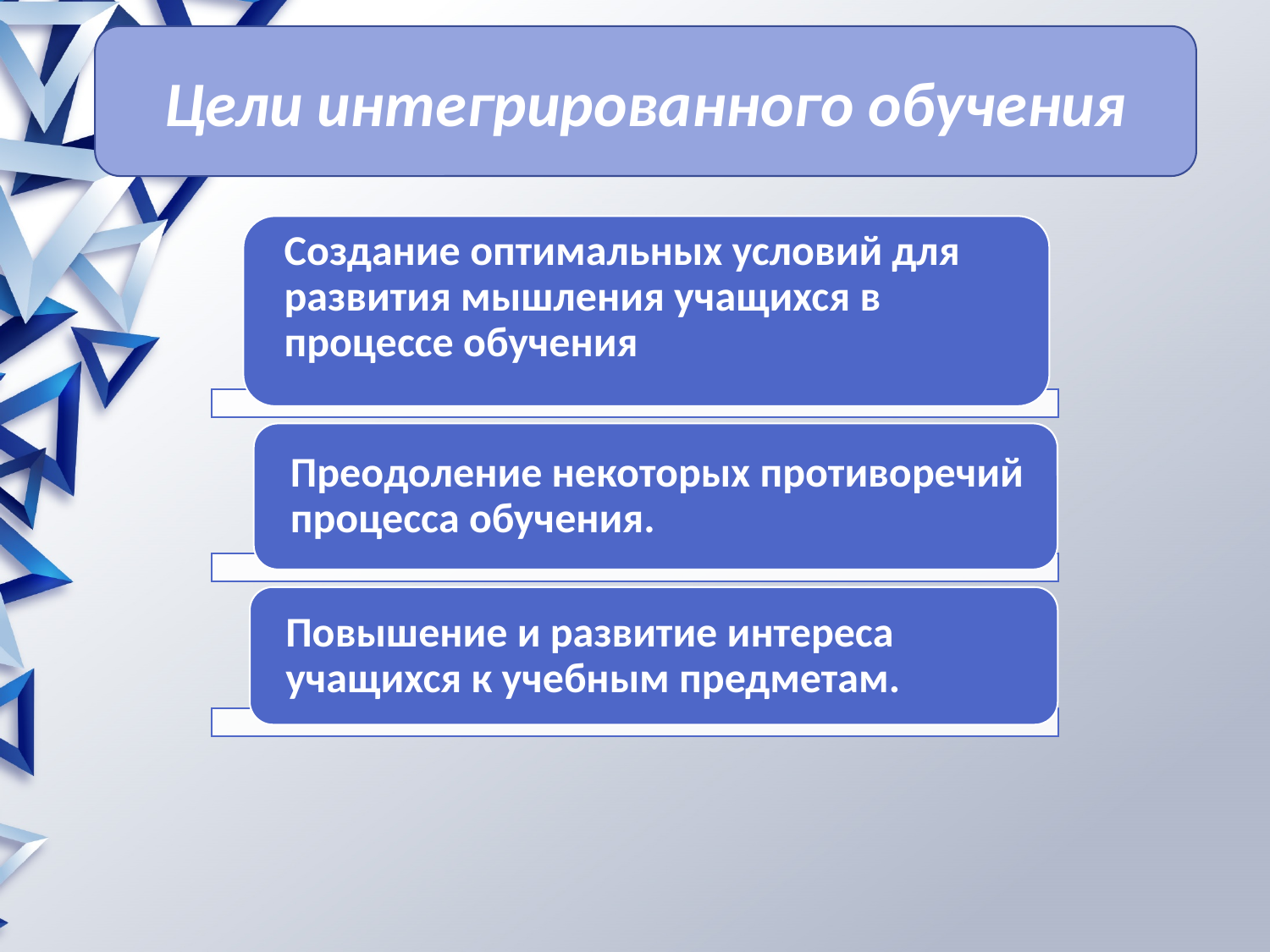

Цели интегрированного обучения
Создание оптимальных условий для развития мышления учащихся в процессе обучения

Преодоление некоторых противоречий процесса обучения.
Повышение и развитие интереса учащихся к учебным предметам.